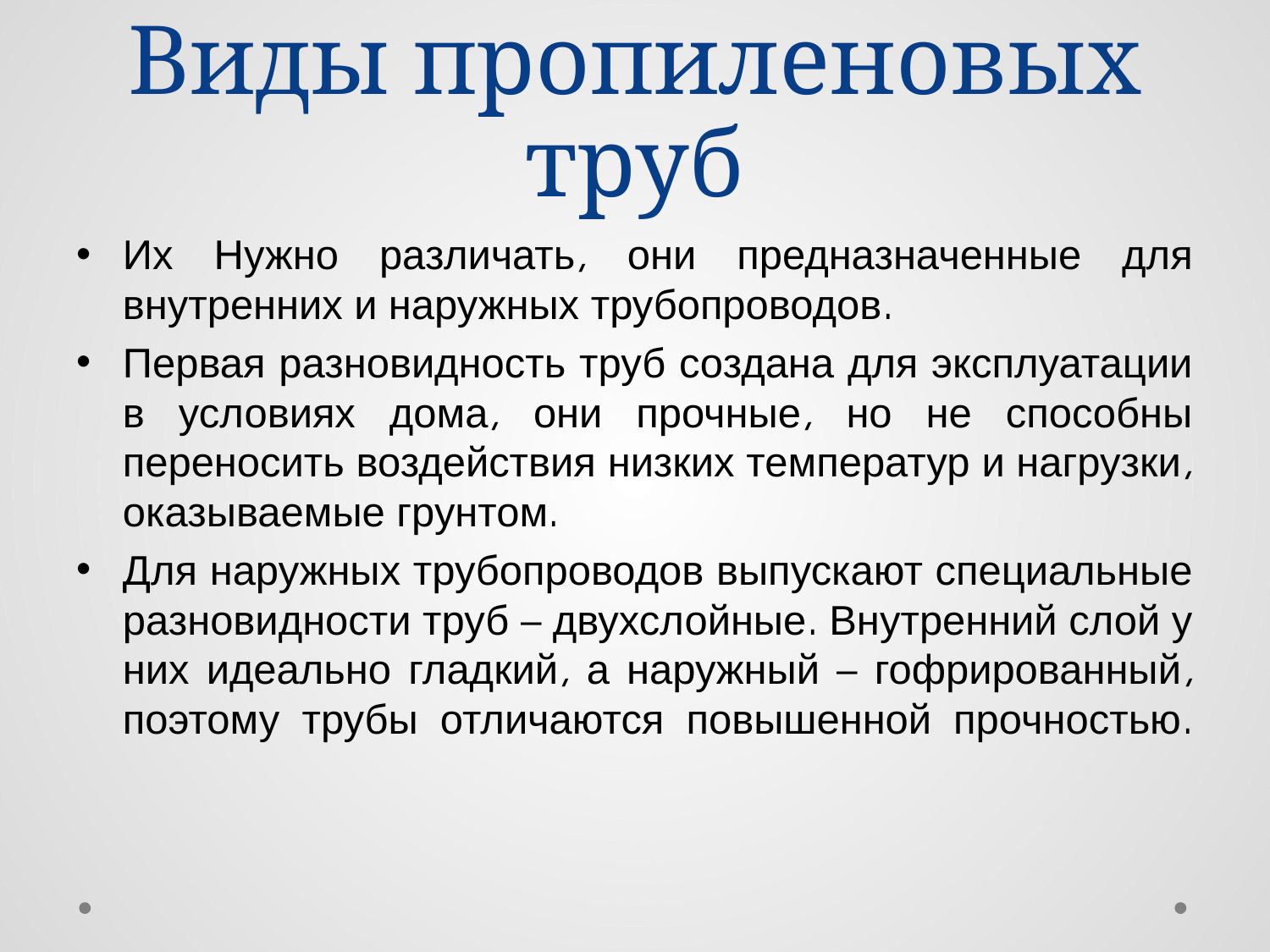

# Виды пропиленовых труб
Их Нужно различать, они предназначенные для внутренних и наружных трубопроводов.
Первая разновидность труб создана для эксплуатации в условиях дома, они прочные, но не способны переносить воздействия низких температур и нагрузки, оказываемые грунтом.
Для наружных трубопроводов выпускают специальные разновидности труб – двухслойные. Внутренний слой у них идеально гладкий, а наружный – гофрированный, поэтому трубы отличаются повышенной прочностью.